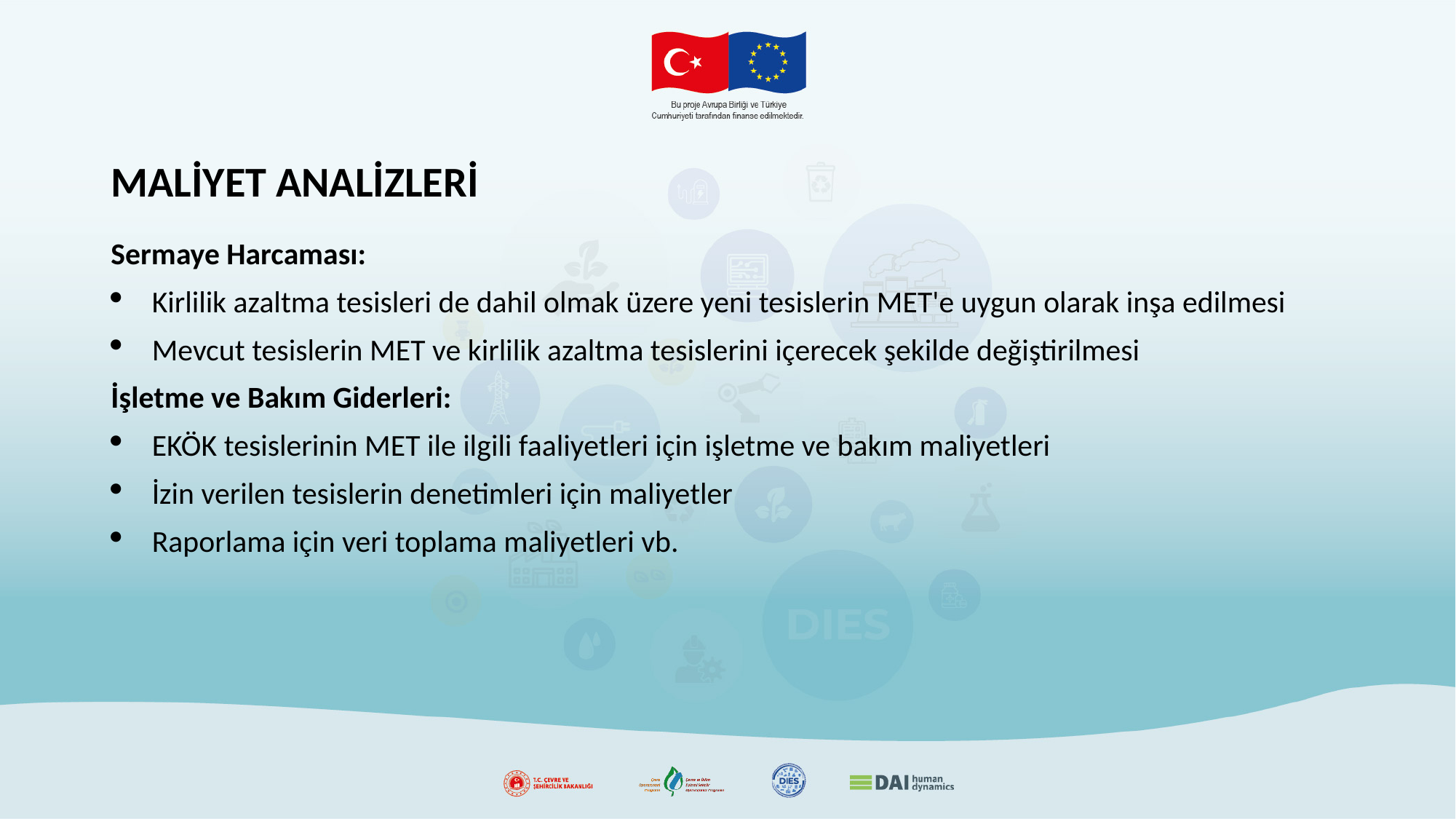

# MALİYET ANALİZLERİ
Sermaye Harcaması:
Kirlilik azaltma tesisleri de dahil olmak üzere yeni tesislerin MET'e uygun olarak inşa edilmesi
Mevcut tesislerin MET ve kirlilik azaltma tesislerini içerecek şekilde değiştirilmesi
İşletme ve Bakım Giderleri:
EKÖK tesislerinin MET ile ilgili faaliyetleri için işletme ve bakım maliyetleri
İzin verilen tesislerin denetimleri için maliyetler
Raporlama için veri toplama maliyetleri vb.